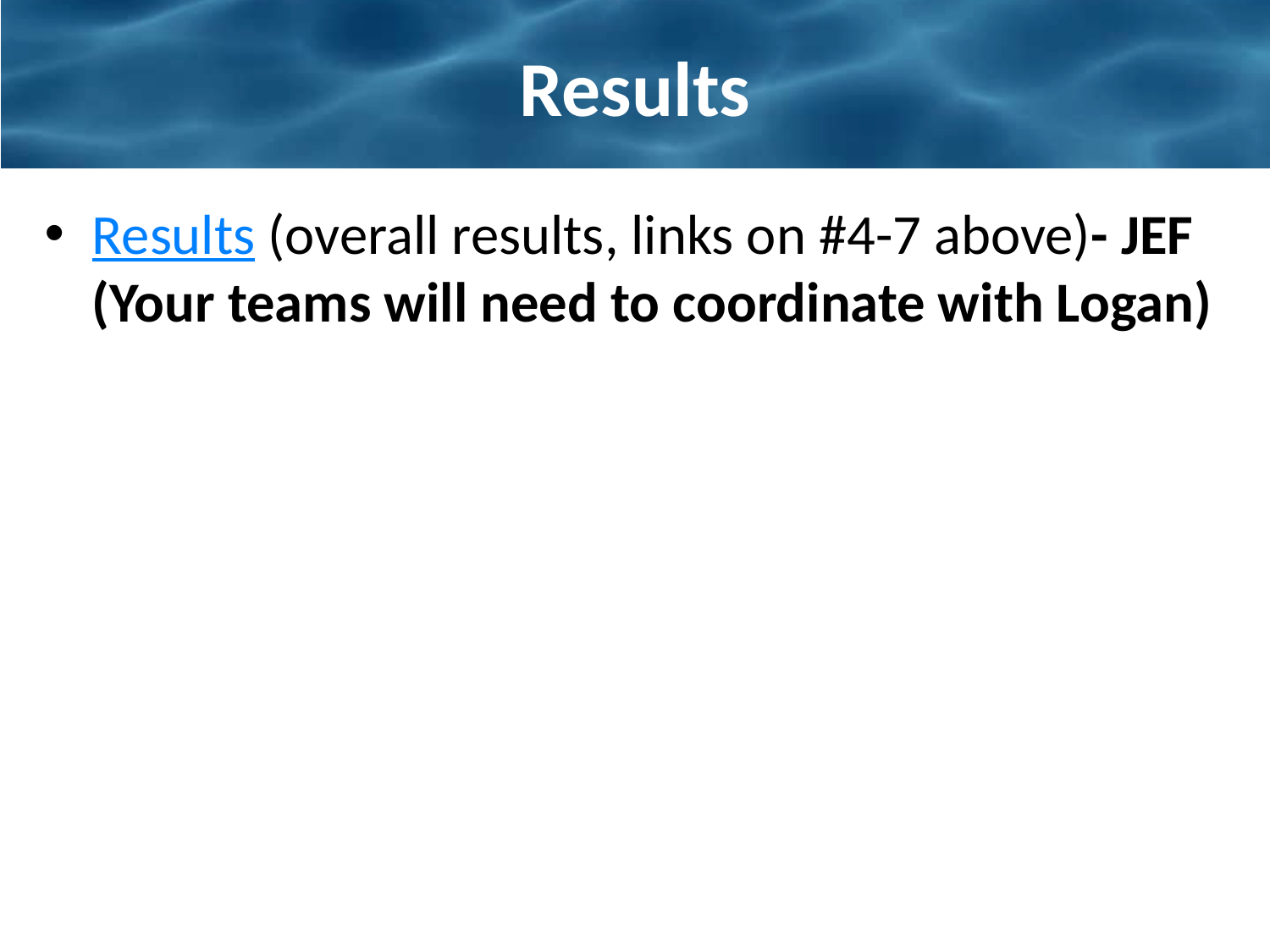

# Results
Results (overall results, links on #4-7 above)- JEF (Your teams will need to coordinate with Logan)